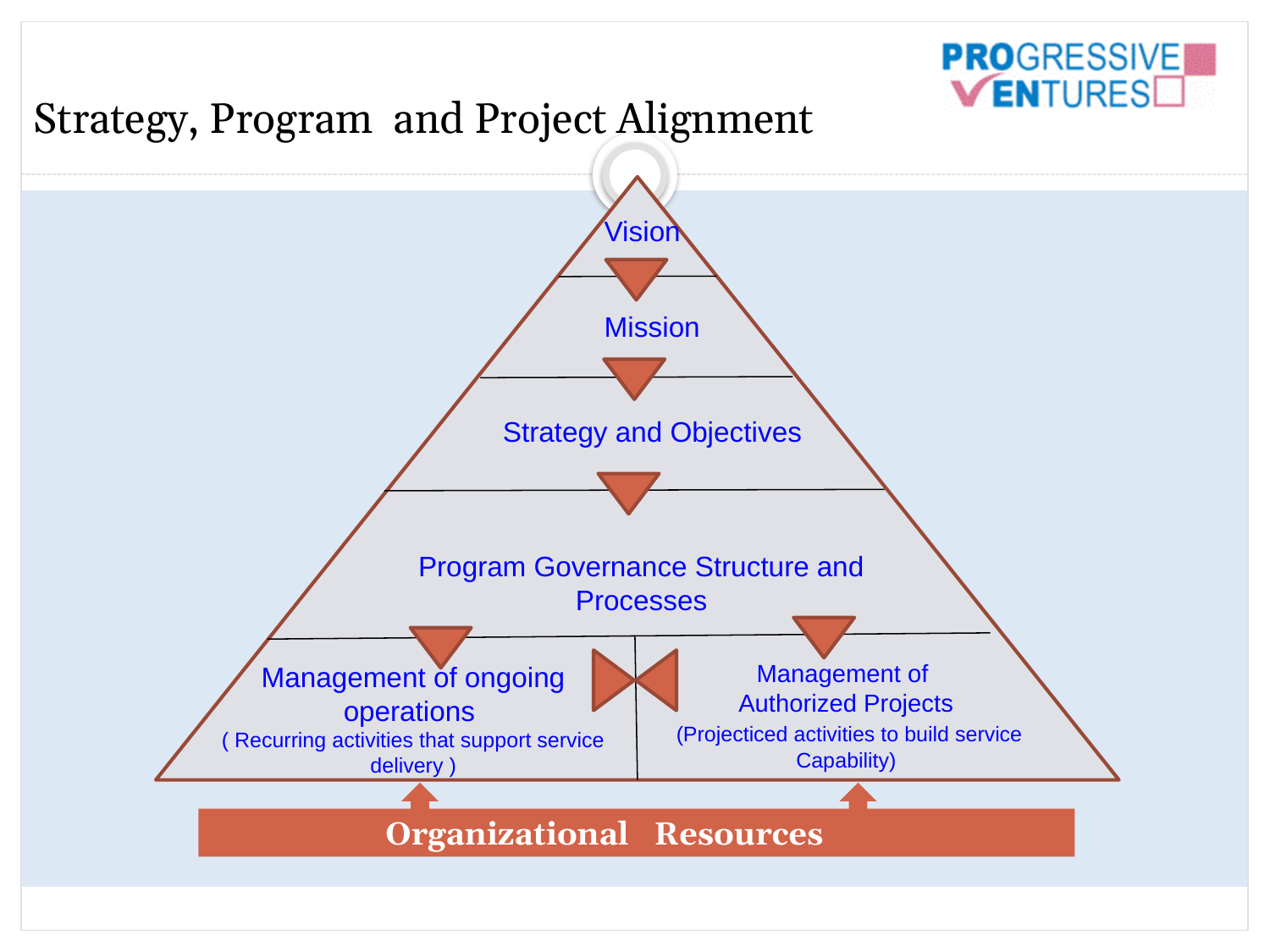

# Strategy, Program  and Project Alignment

Vision

Mission

Strategy and Objectives

Program Governance Structure and Processes

Management of
Authorized Projects
 (Projecticed activities to build service Capability)
Management of ongoing operations
( Recurring activities that support service delivery )

Organizational
Resources